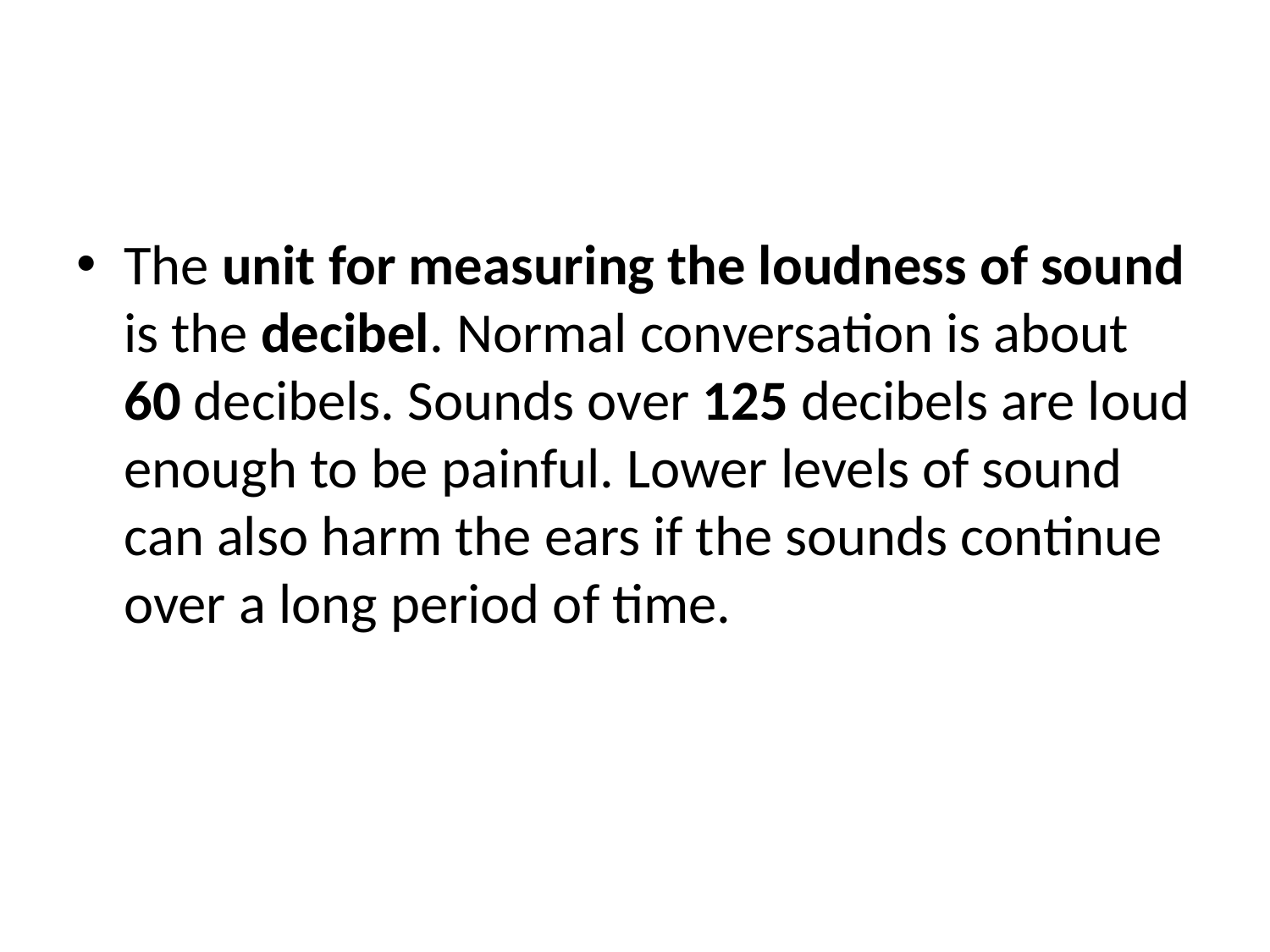

#
The unit for measuring the loudness of sound is the decibel. Normal conversation is about 60 decibels. Sounds over 125 decibels are loud enough to be painful. Lower levels of sound can also harm the ears if the sounds continue over a long period of time.